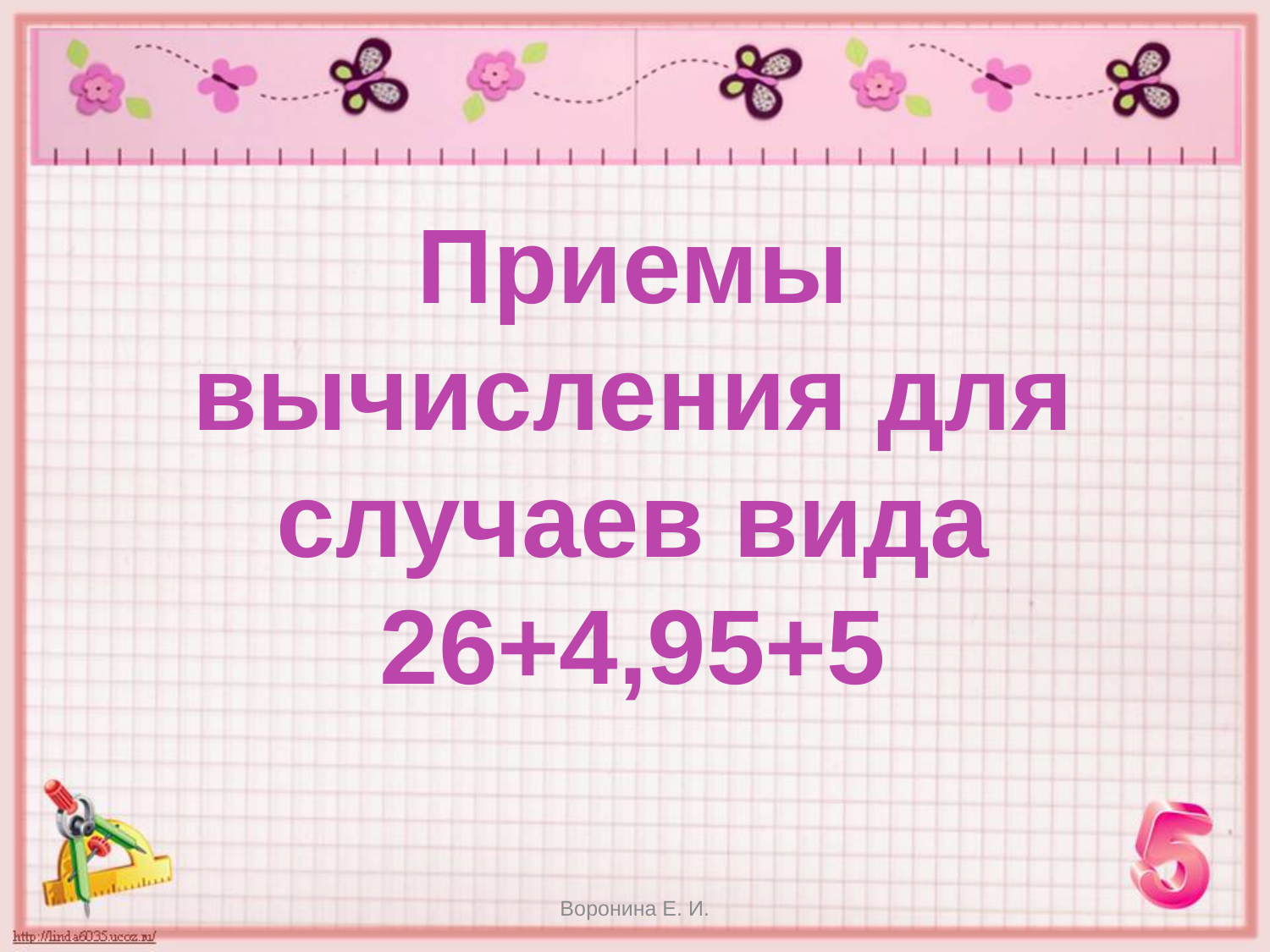

# Приемы вычисления для случаев вида 26+4,95+5
Воронина Е. И.